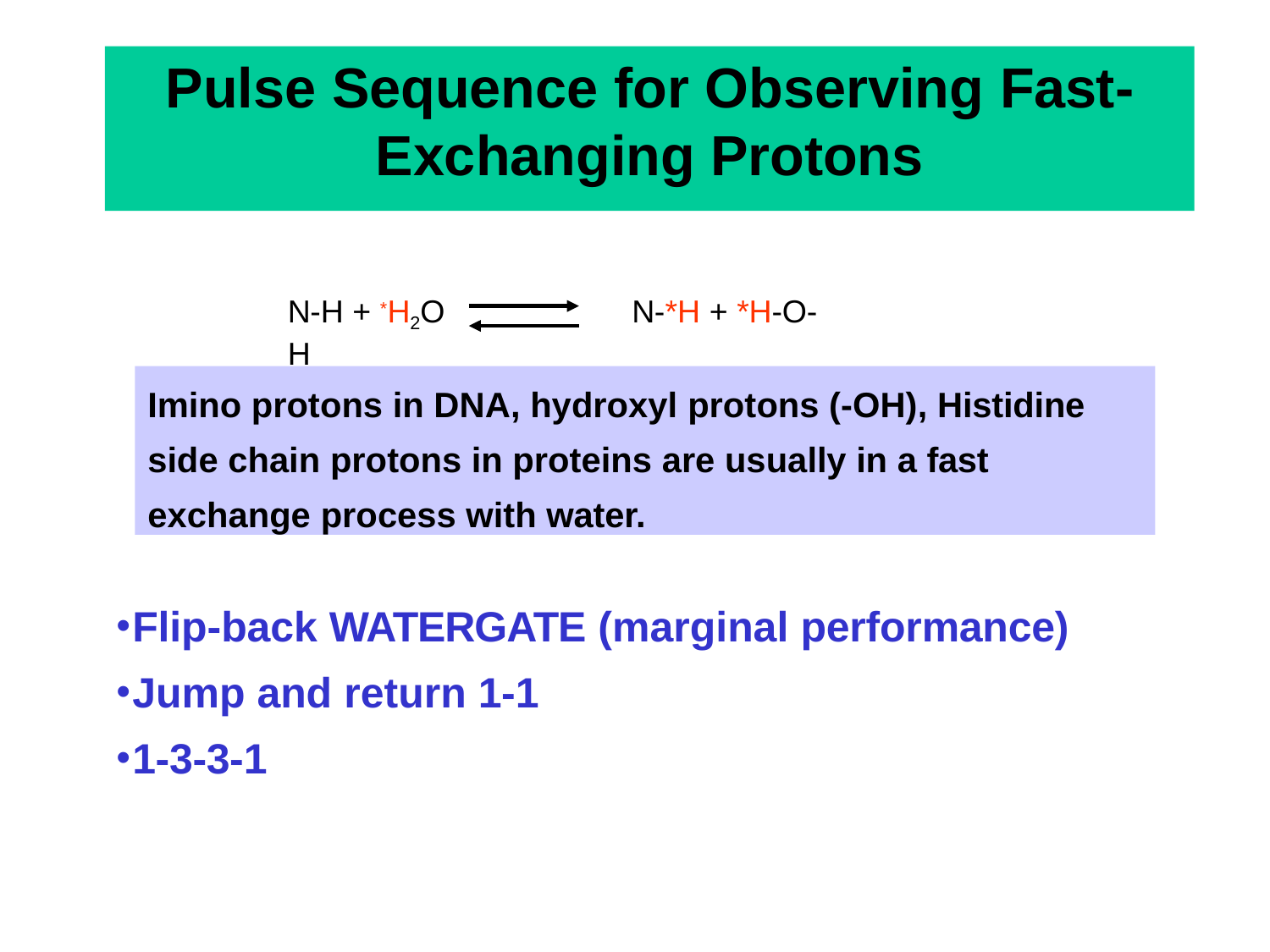

# Pulse Sequence for Observing Fast- Exchanging Protons
N-H + *H2O	N-*H + *H-O-H

Imino protons in DNA, hydroxyl protons (-OH), Histidine side chain protons in proteins are usually in a fast exchange process with water.
Flip-back WATERGATE (marginal performance)
Jump and return 1-1
1-3-3-1